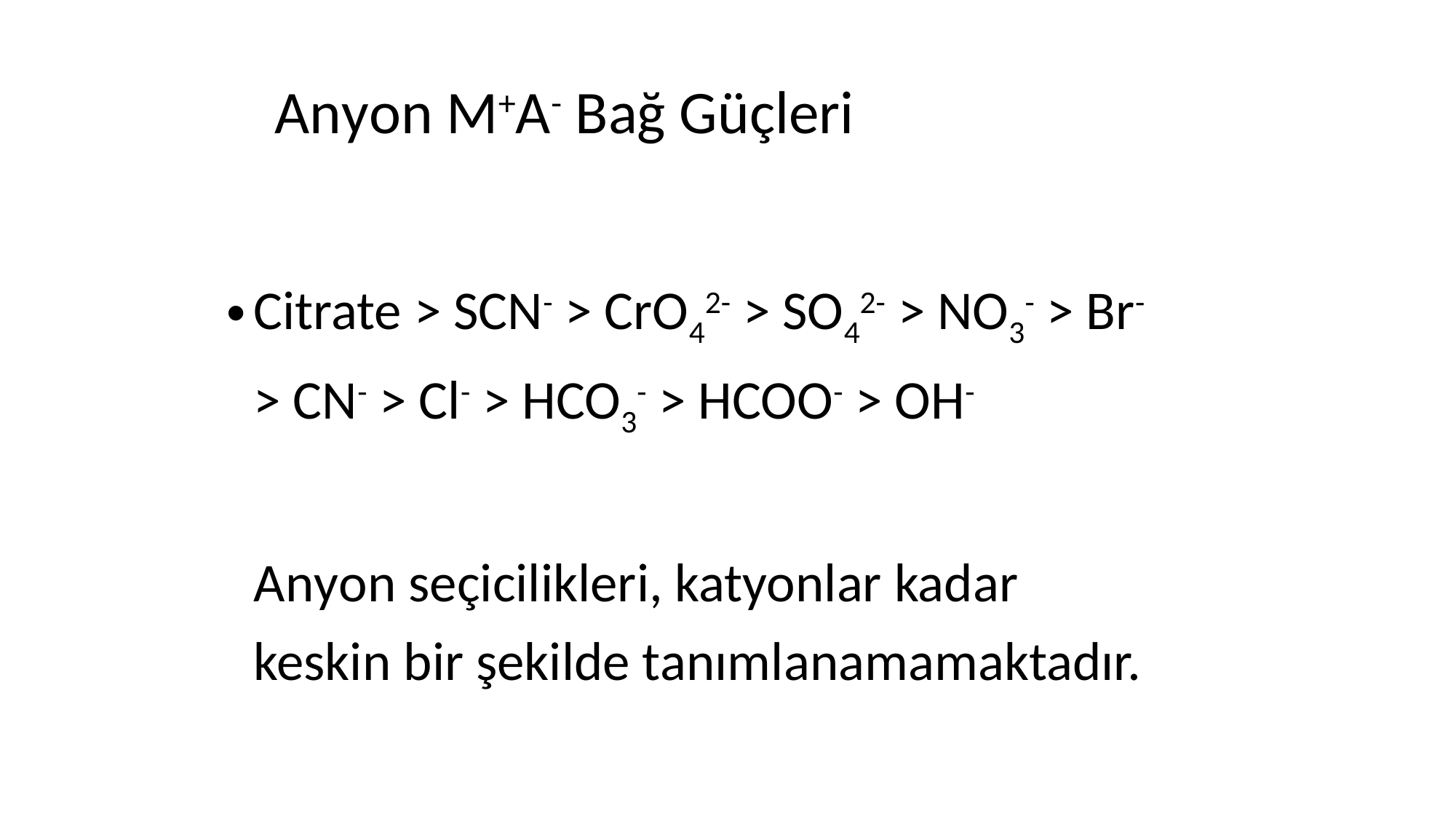

# Anyon M+A- Bağ Güçleri
Citrate > SCN- > CrO42- > SO42- > NO3- > Br- > CN- > Cl- > HCO3- > HCOO- > OH-

	Anyon seçicilikleri, katyonlar kadar keskin bir şekilde tanımlanamamaktadır.